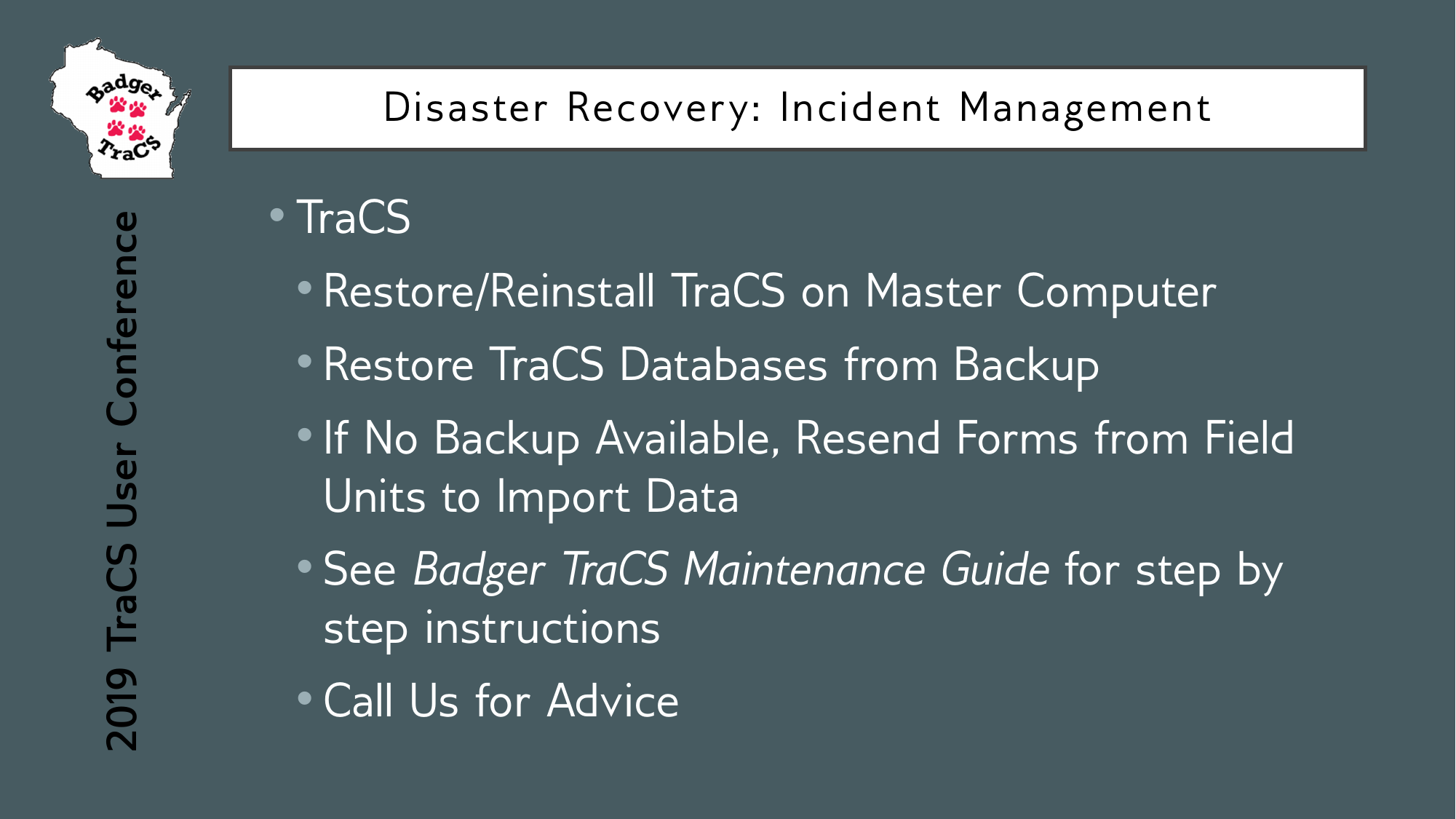

Disaster Recovery: Incident Management
TraCS
Restore/Reinstall TraCS on Master Computer
Restore TraCS Databases from Backup
If No Backup Available, Resend Forms from Field Units to Import Data
See Badger TraCS Maintenance Guide for step by step instructions
Call Us for Advice